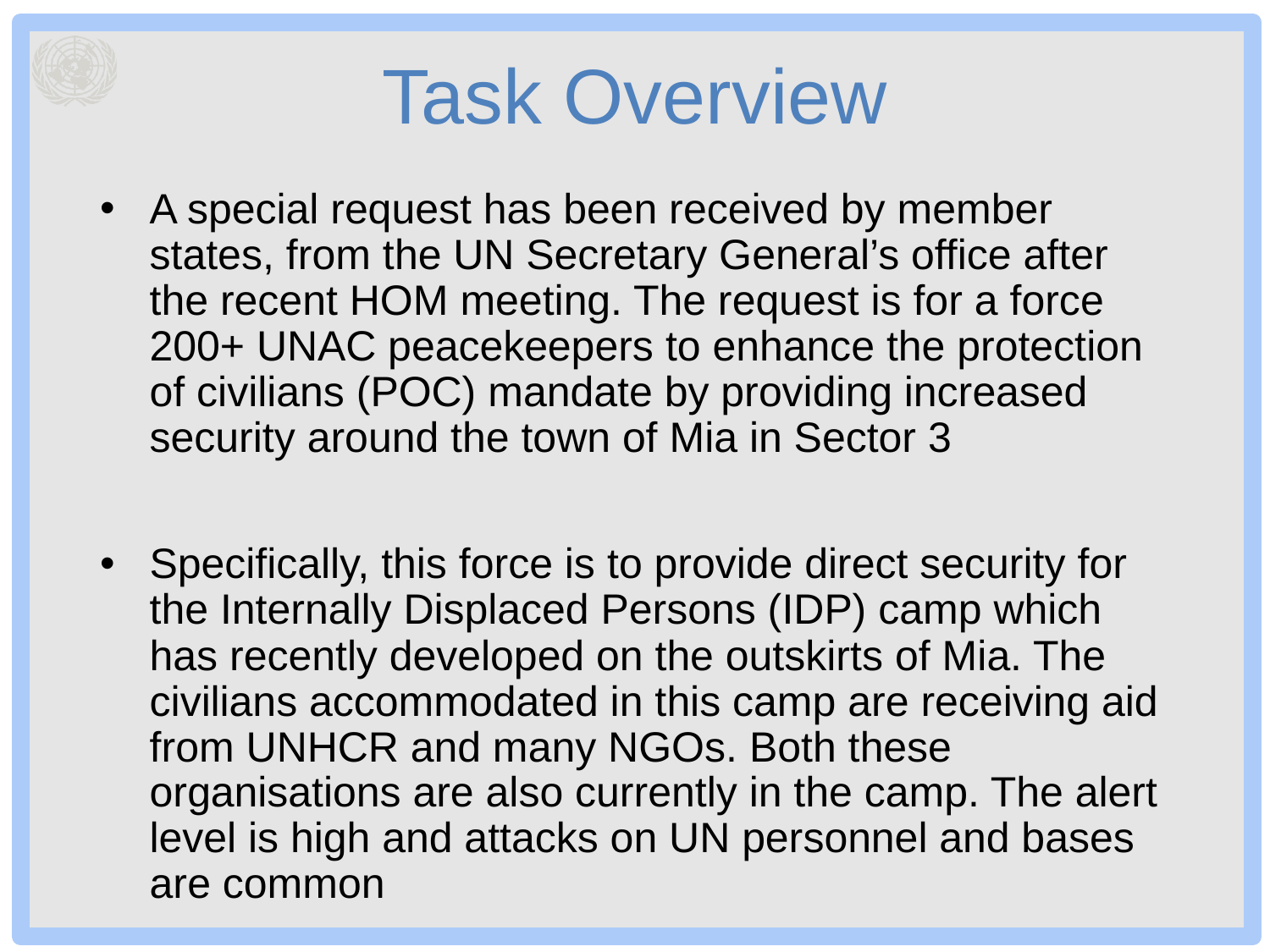

# Task Overview
A special request has been received by member states, from the UN Secretary General’s office after the recent HOM meeting. The request is for a force 200+ UNAC peacekeepers to enhance the protection of civilians (POC) mandate by providing increased security around the town of Mia in Sector 3

Specifically, this force is to provide direct security for the Internally Displaced Persons (IDP) camp which has recently developed on the outskirts of Mia. The civilians accommodated in this camp are receiving aid from UNHCR and many NGOs. Both these organisations are also currently in the camp. The alert level is high and attacks on UN personnel and bases are common